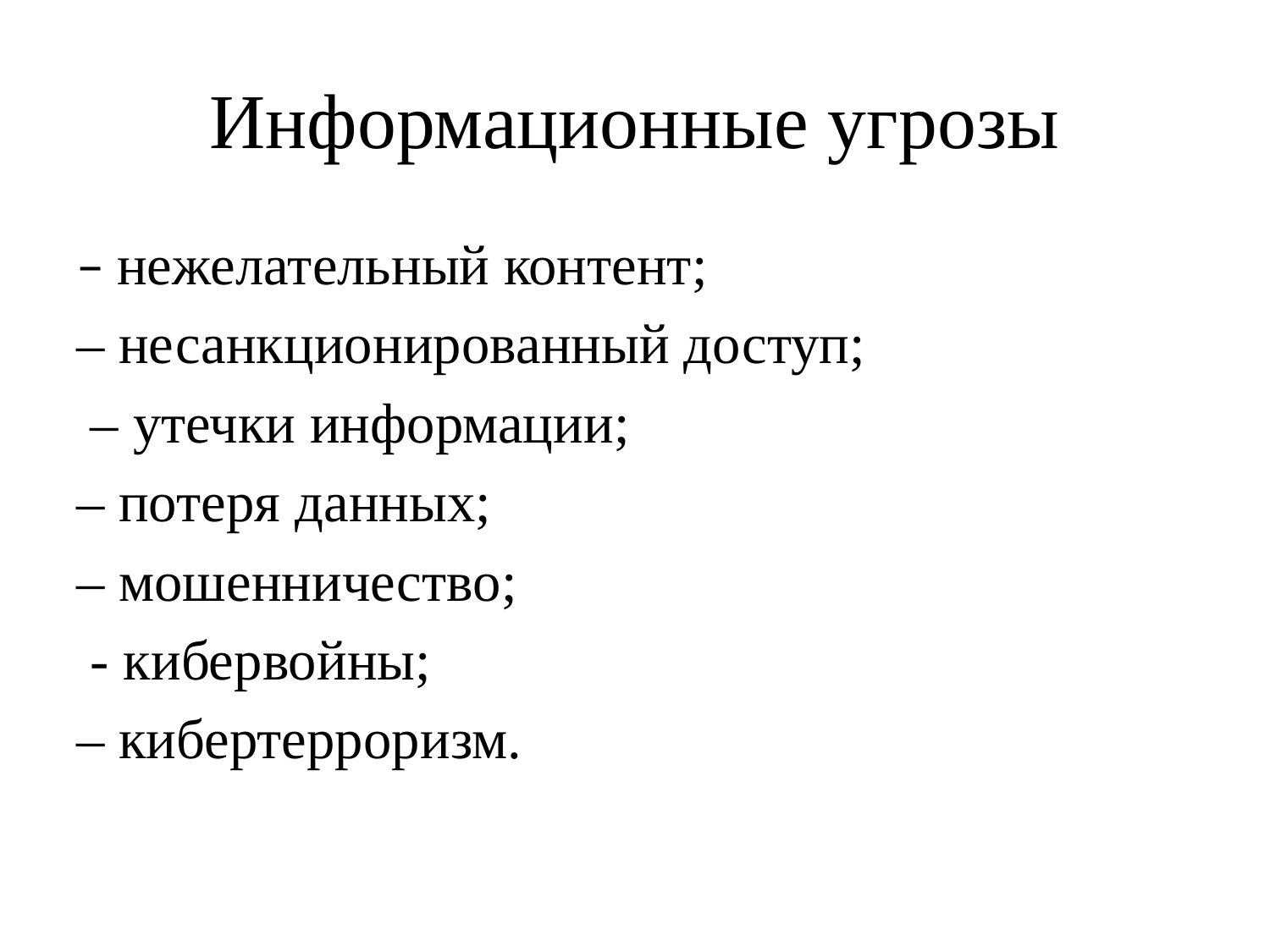

# Информационные угрозы
– нежелательный контент;
– несанкционированный доступ;
 – утечки информации;
– потеря данных;
– мошенничество;
 - кибервойны;
– кибертерроризм.